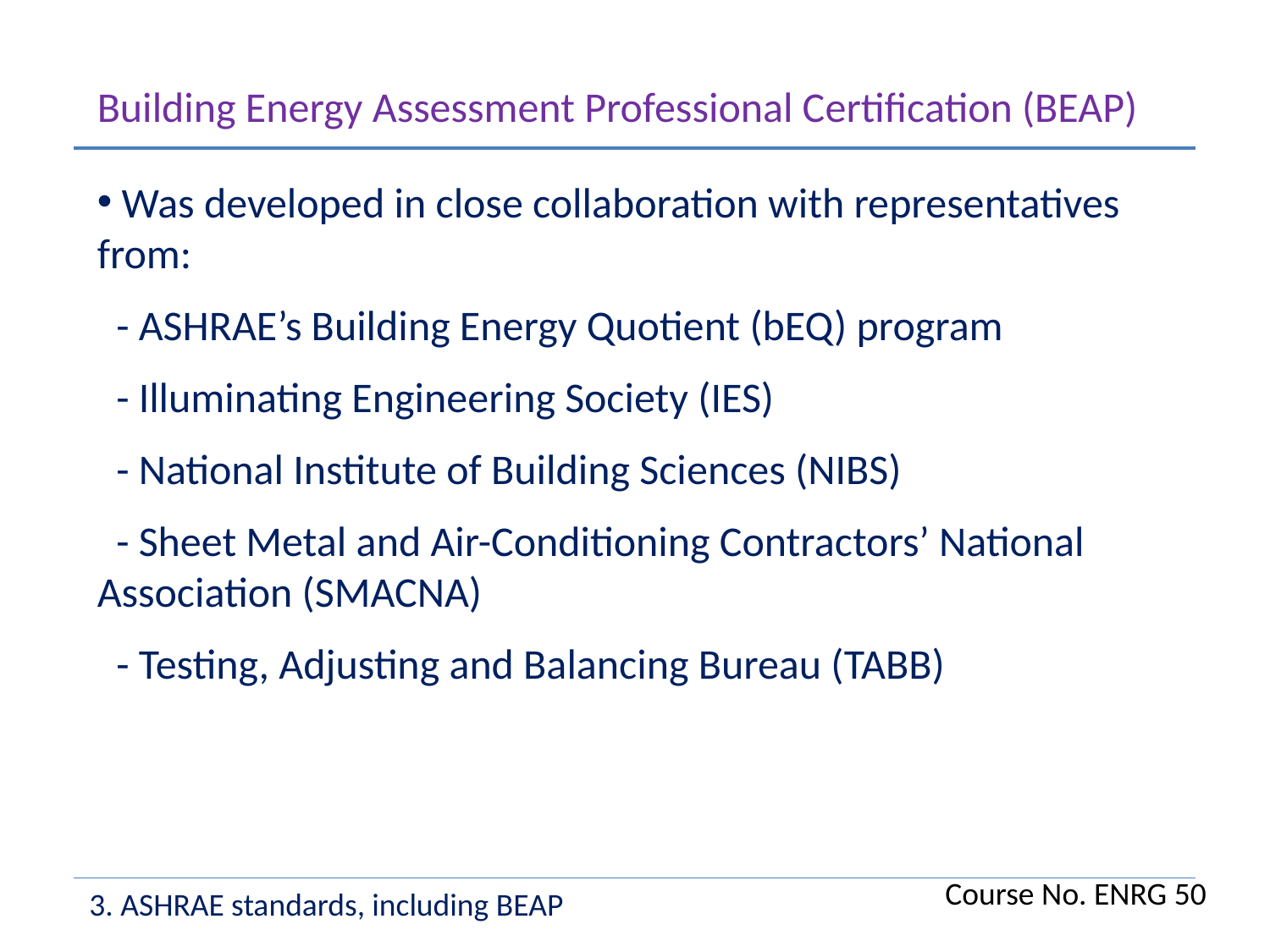

Building Energy Assessment Professional Certification (BEAP)
 Was developed in close collaboration with representatives from:
  - ASHRAE’s Building Energy Quotient (bEQ) program
  - Illuminating Engineering Society (IES)
  - National Institute of Building Sciences (NIBS)
  - Sheet Metal and Air-Conditioning Contractors’ National Association (SMACNA)
  - Testing, Adjusting and Balancing Bureau (TABB)
Course No. ENRG 50
3. ASHRAE standards, including BEAP